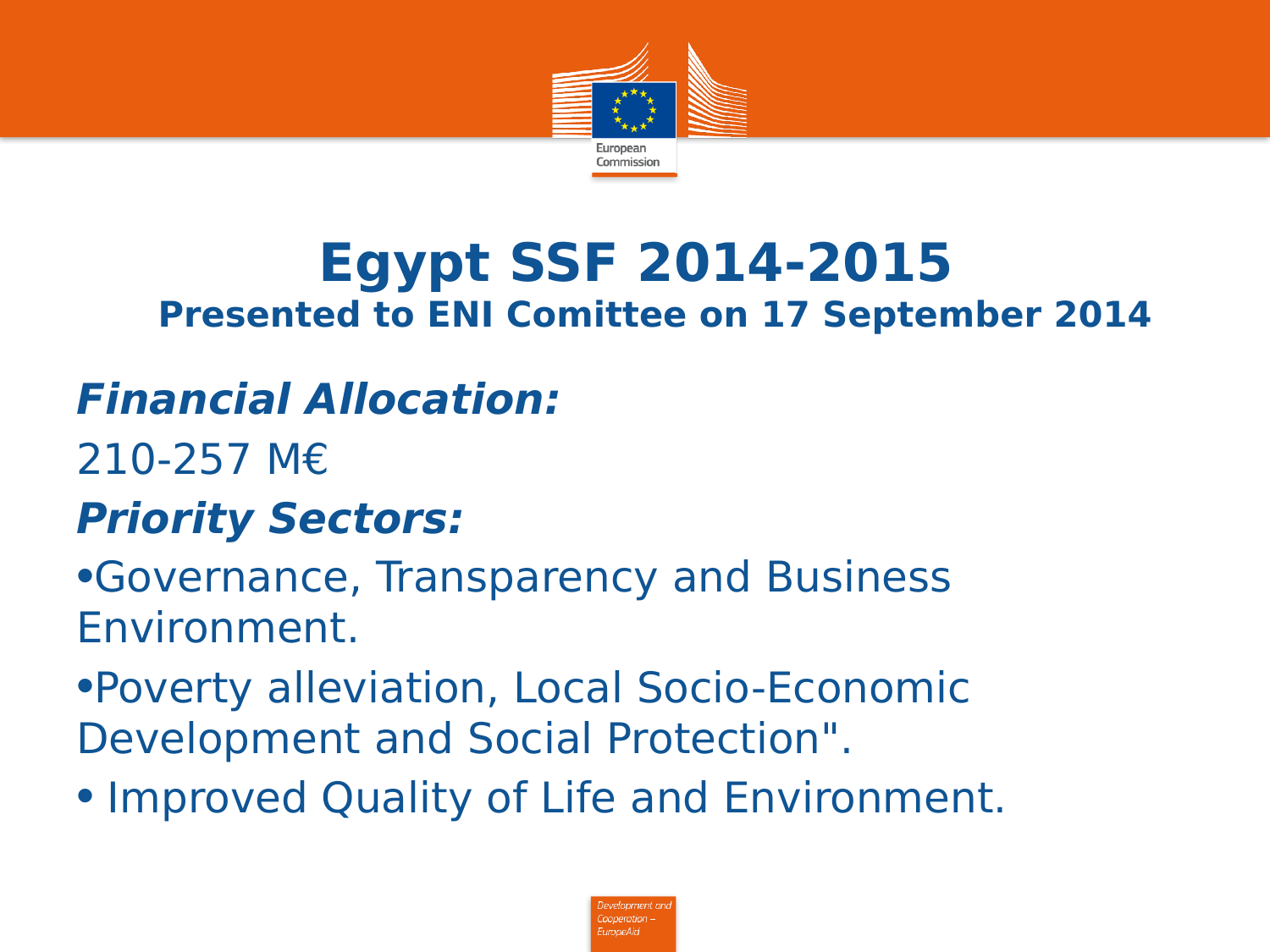

# Egypt SSF 2014-2015 Presented to ENI Comittee on 17 September 2014
Financial Allocation:
210-257 M€
Priority Sectors:
Governance, Transparency and Business Environment.
Poverty alleviation, Local Socio-Economic Development and Social Protection".
 Improved Quality of Life and Environment.